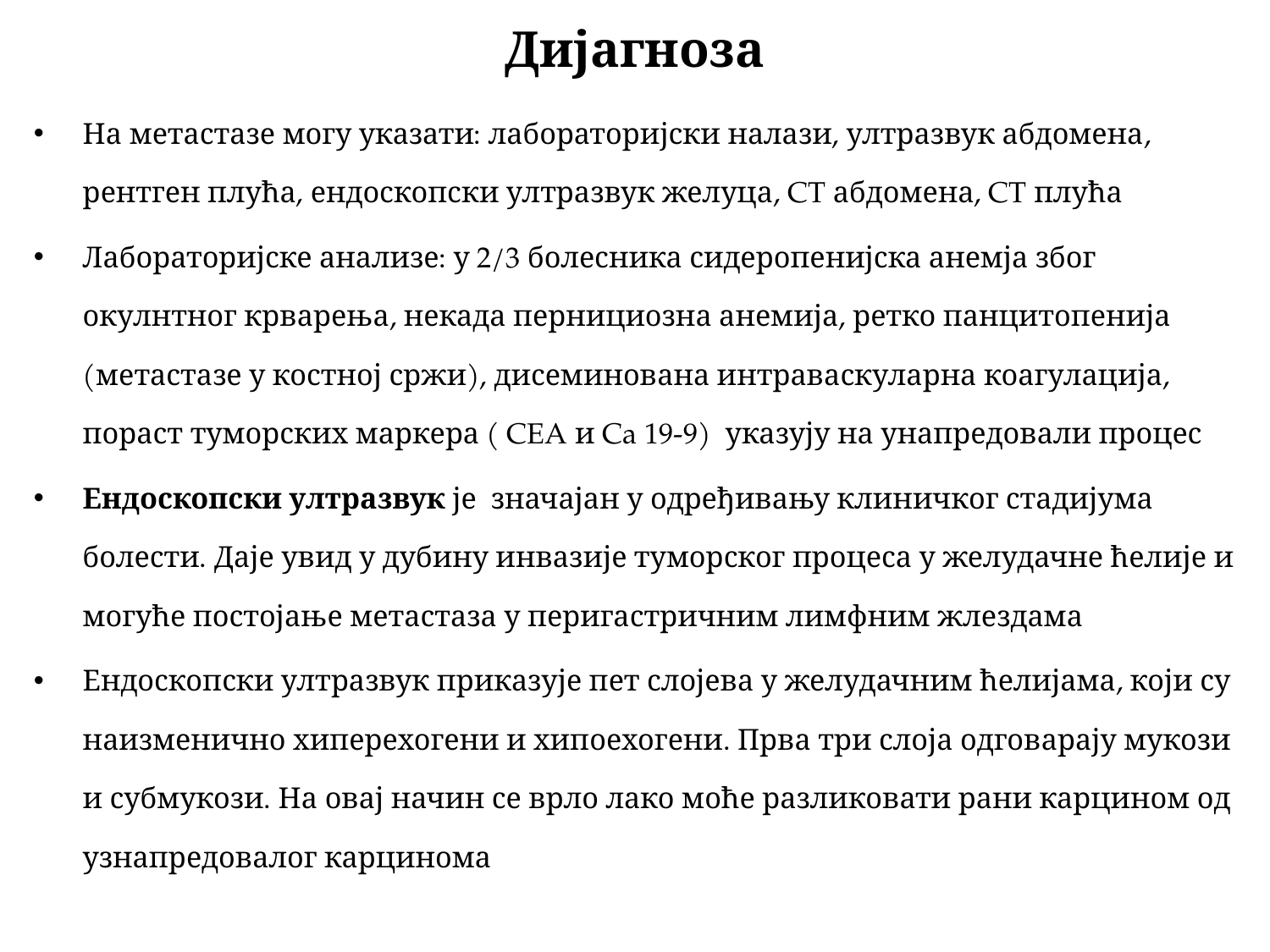

# Дијагноза
На метастазе могу указати: лабораторијски налази, ултразвук абдомена,  рентген плућа, ендоскопски ултразвук желуца, CT абдомена, CT плућа
Лабораторијске анализе: у 2/3 болесника сидеропенијска анемја због окулнтног крварења, некада пернициозна анемија, ретко панцитопенија (метастазе у костној сржи), дисеминована интраваскуларна коагулација, пораст туморских маркера ( CEA и Ca 19-9)  указују на унапредовали процес
Ендоскопски ултразвук је  значајан у одређивању клиничког стадијума болести. Даје увид у дубину инвазије туморског процеса у желудачне ћелије и могуће постојање метастаза у перигастричним лимфним жлездама
Ендоскопски ултразвук приказује пет слојева у желудачним ћелијама, који су наизменично хиперехогени и хипоехогени. Прва три слоја одговарају мукози и субмукози. На овај начин се врло лако моће разликовати рани карцином од узнапредовалог карцинома